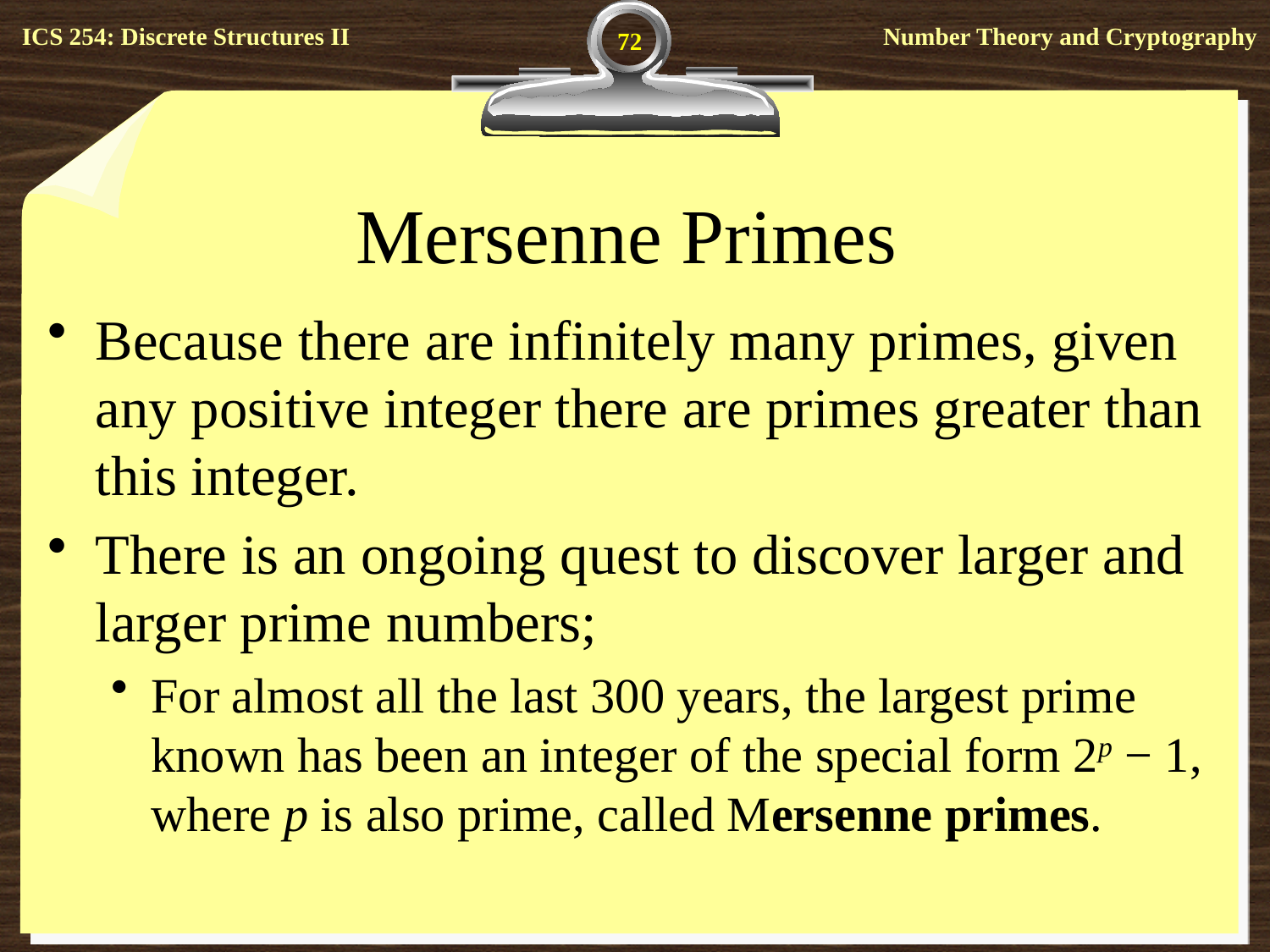

72
# Mersenne Primes
Because there are infinitely many primes, given any positive integer there are primes greater than this integer.
There is an ongoing quest to discover larger and larger prime numbers;
For almost all the last 300 years, the largest prime known has been an integer of the special form 2p − 1, where p is also prime, called Mersenne primes.